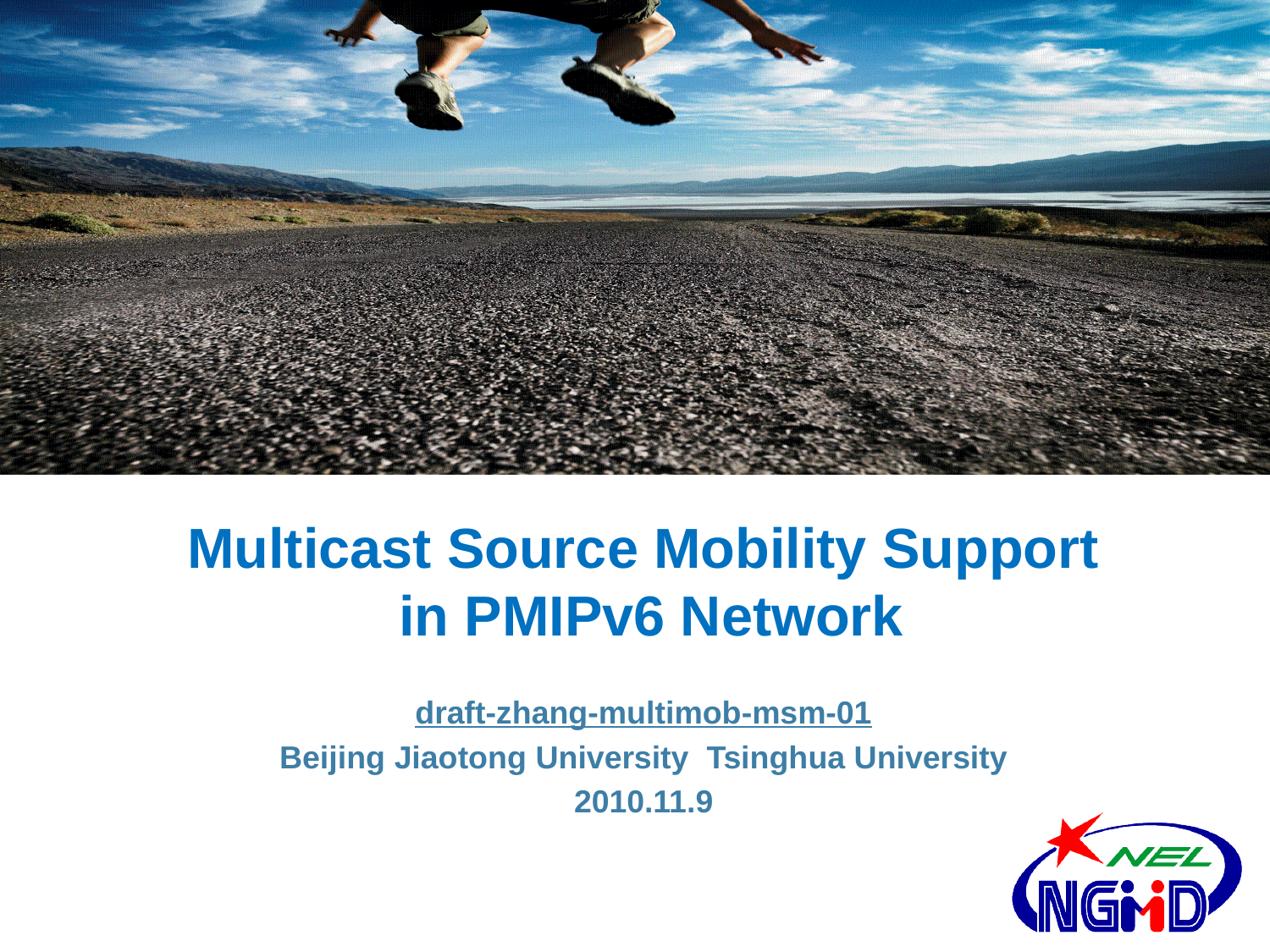

# Multicast Source Mobility Support  in PMIPv6 Network
draft-zhang-multimob-msm-01
Beijing Jiaotong University  Tsinghua University
2010.11.9